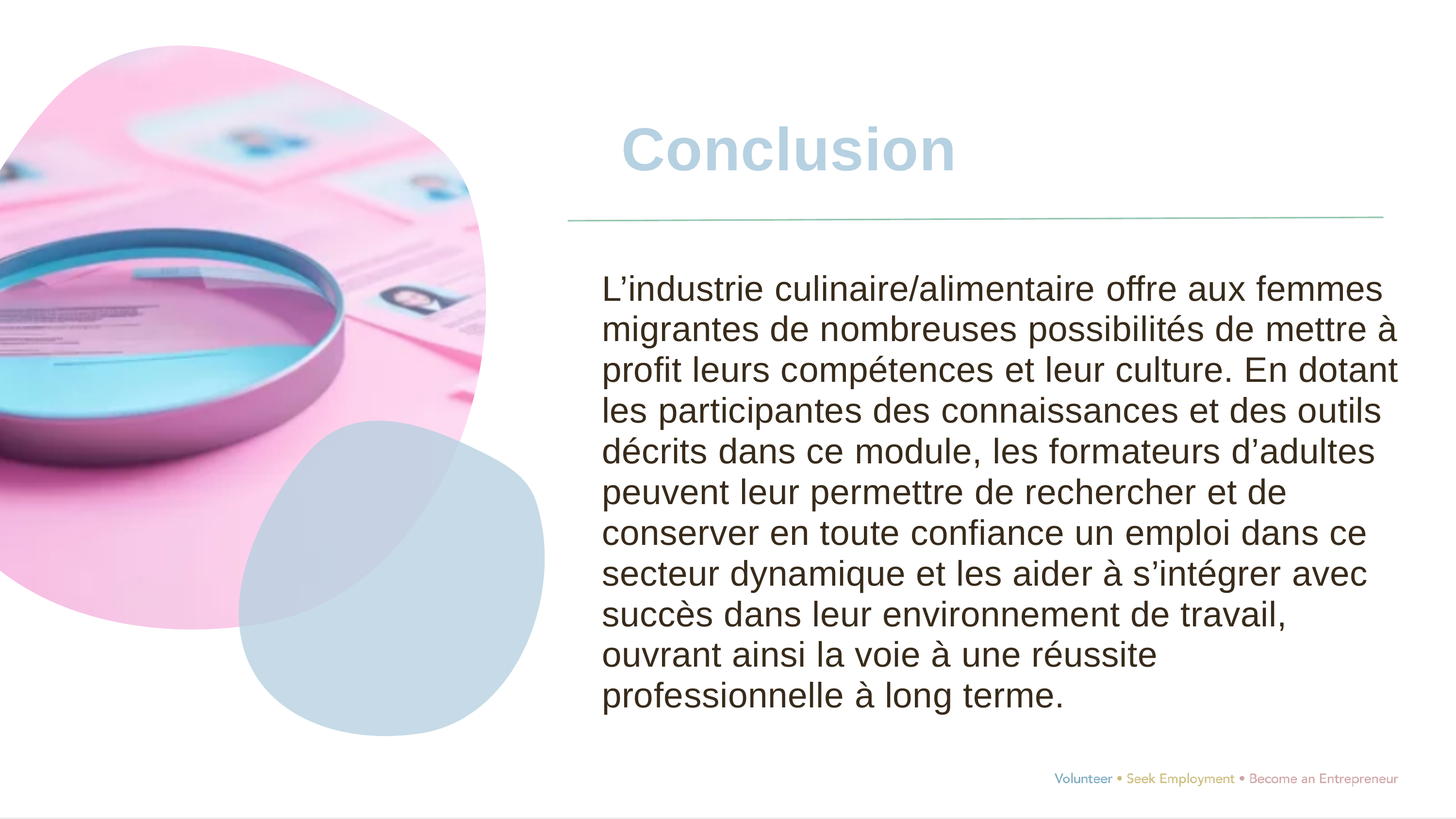

Conclusion

L’industrie culinaire/alimentaire offre aux femmes migrantes de nombreuses possibilités de mettre à profit leurs compétences et leur culture. En dotant les participantes des connaissances et des outils décrits dans ce module, les formateurs d’adultes peuvent leur permettre de rechercher et de conserver en toute confiance un emploi dans ce secteur dynamique et les aider à s’intégrer avec succès dans leur environnement de travail, ouvrant ainsi la voie à une réussite professionnelle à long terme.